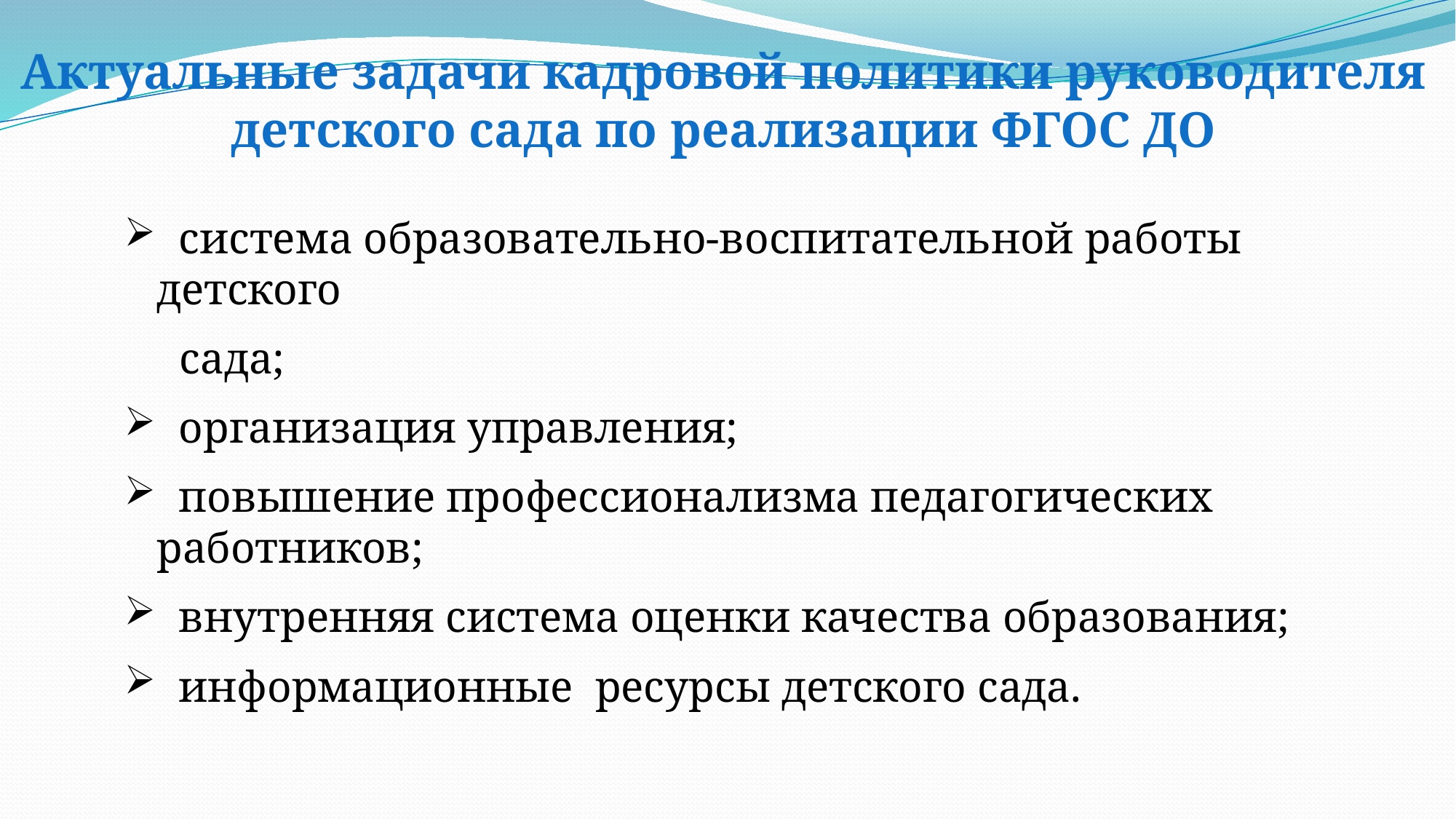

# Актуальные задачи кадровой политики руководителя детского сада по реализации ФГОС ДО
  система образовательно-воспитательной работы детского
     сада;
  организация управления;
  повышение профессионализма педагогических работников;
  внутренняя система оценки качества образования;
  информационные  ресурсы детского сада.